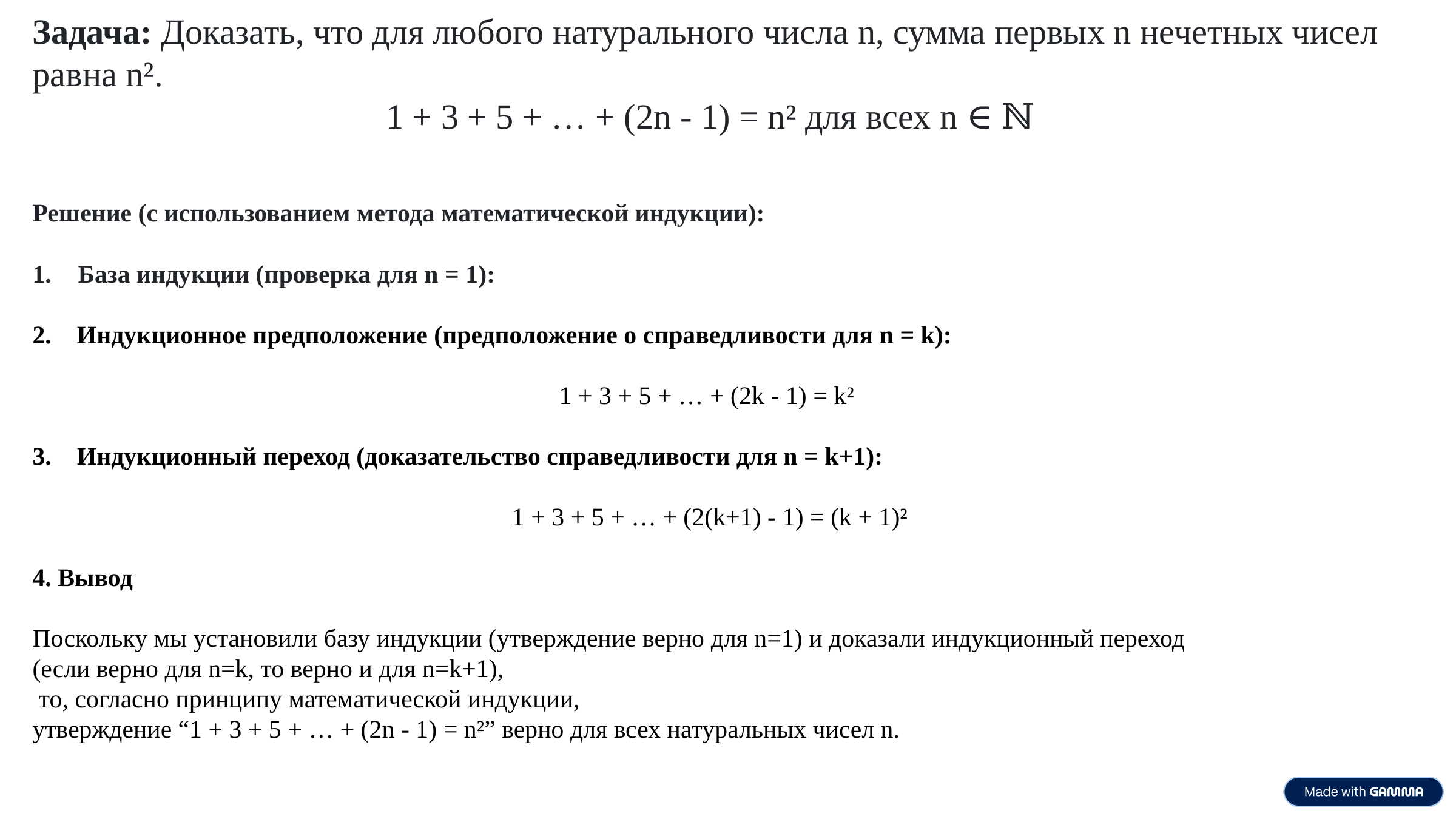

Задача: Доказать, что для любого натурального числа n, сумма первых n нечетных чисел
равна n².
1 + 3 + 5 + … + (2n - 1) = n² для всех n ∈ ℕ

Решение (с использованием метода математической индукции):

База индукции (проверка для n = 1):

2.    Индукционное предположение (предположение о справедливости для n = k):

1 + 3 + 5 + … + (2k - 1) = k²

3.    Индукционный переход (доказательство справедливости для n = k+1):

1 + 3 + 5 + … + (2(k+1) - 1) = (k + 1)²

4. Вывод

Поскольку мы установили базу индукции (утверждение верно для n=1) и доказали индукционный переход
(если верно для n=k, то верно и для n=k+1),
 то, согласно принципу математической индукции,
утверждение “1 + 3 + 5 + … + (2n - 1) = n²” верно для всех натуральных чисел n.